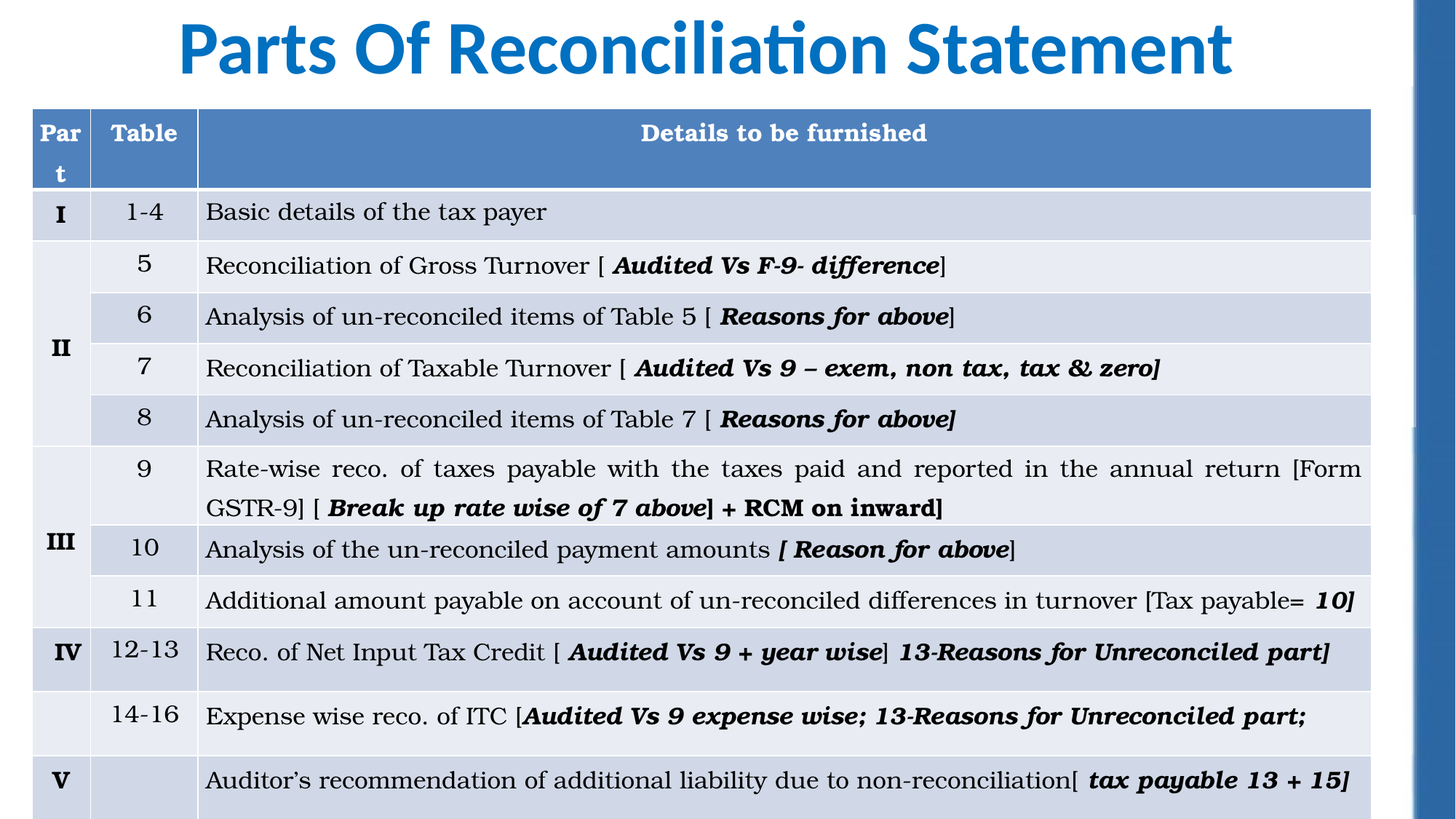

Parts Of Reconciliation Statement
| Part | Table | Details to be furnished |
| --- | --- | --- |
| I | 1-4 | Basic details of the tax payer |
| II | 5 | Reconciliation of Gross Turnover [ Audited Vs F-9- difference] |
|  | 6 | Analysis of un-reconciled items of Table 5 [ Reasons for above] |
|  | 7 | Reconciliation of Taxable Turnover [ Audited Vs 9 – exem, non tax, tax & zero] |
|  | 8 | Analysis of un-reconciled items of Table 7 [ Reasons for above] |
| III | 9 | Rate-wise reco. of taxes payable with the taxes paid and reported in the annual return [Form GSTR-9] [ Break up rate wise of 7 above] + RCM on inward] |
|  | 10 | Analysis of the un-reconciled payment amounts [ Reason for above] |
|  | 11 | Additional amount payable on account of un-reconciled differences in turnover [Tax payable= 10] |
| IV | 12-13 | Reco. of Net Input Tax Credit [ Audited Vs 9 + year wise] 13-Reasons for Unreconciled part] |
|  | 14-16 | Expense wise reco. of ITC [Audited Vs 9 expense wise; 13-Reasons for Unreconciled part; |
| V |  | Auditor’s recommendation of additional liability due to non-reconciliation[ tax payable 13 + 15] |
4